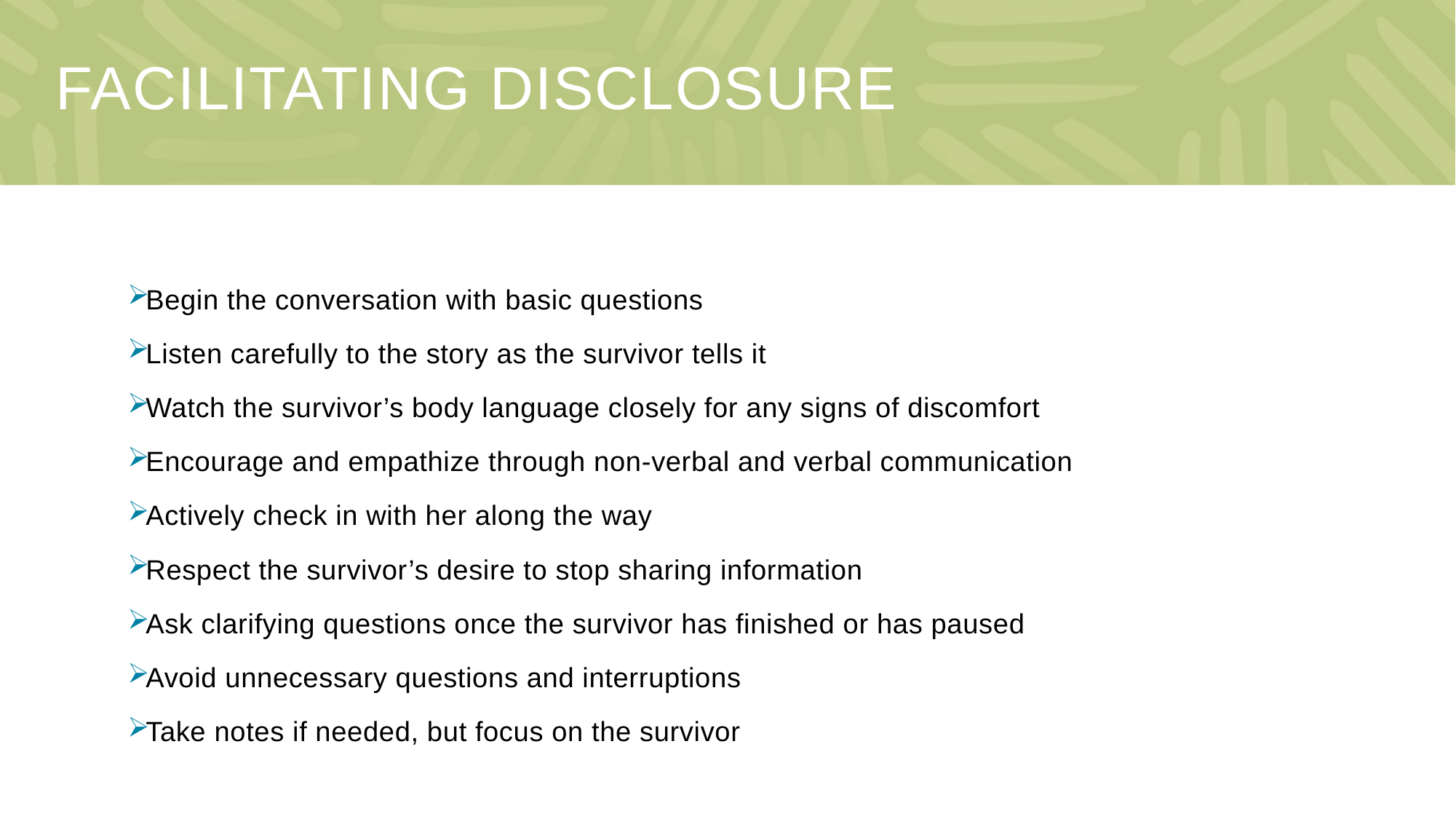

# Facilitating DISCLOSURE
Begin the conversation with basic questions
Listen carefully to the story as the survivor tells it
Watch the survivor’s body language closely for any signs of discomfort
Encourage and empathize through non-verbal and verbal communication
Actively check in with her along the way
Respect the survivor’s desire to stop sharing information
Ask clarifying questions once the survivor has finished or has paused
Avoid unnecessary questions and interruptions
Take notes if needed, but focus on the survivor